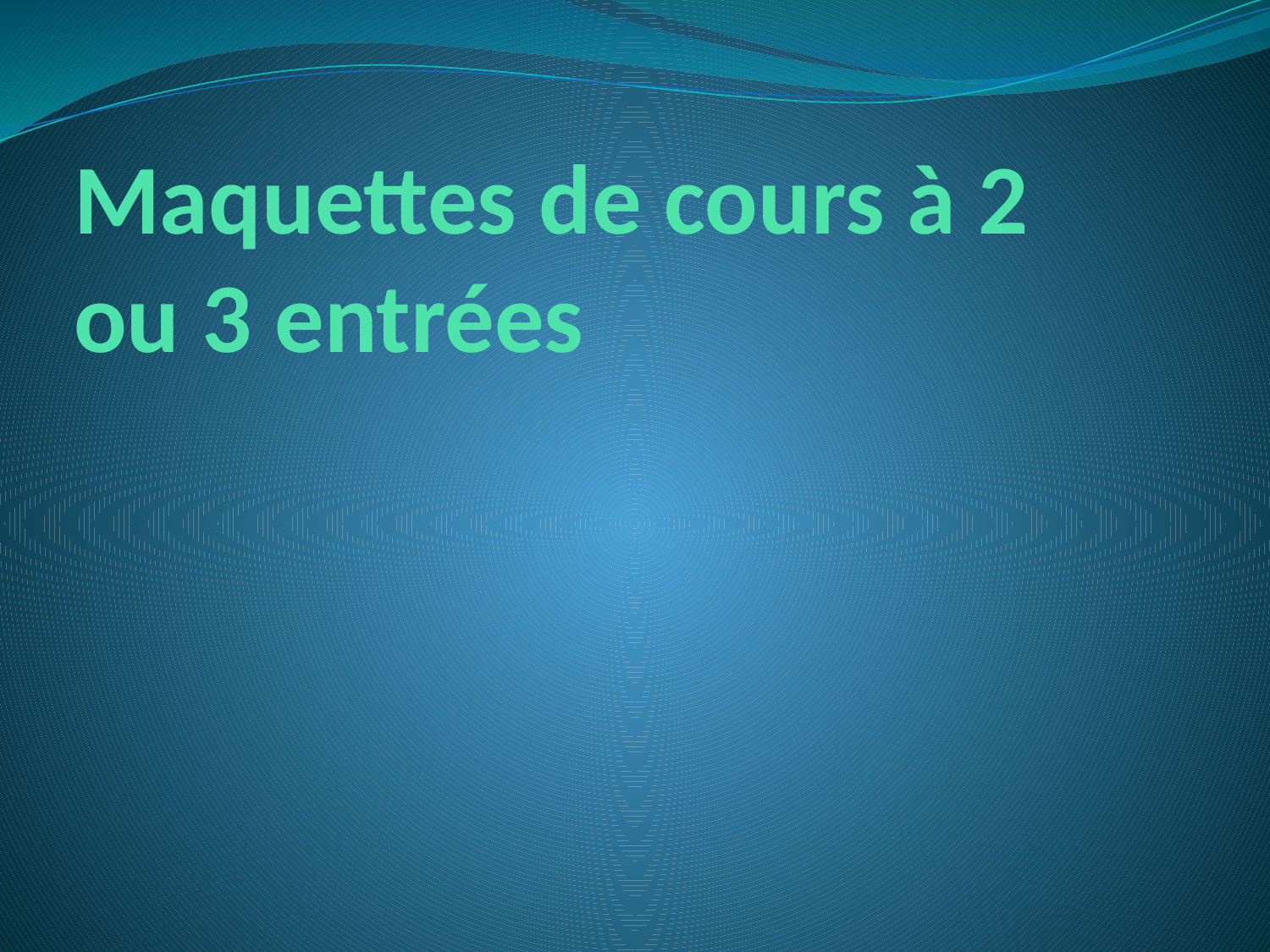

# Maquettes de cours à 2 ou 3 entrées